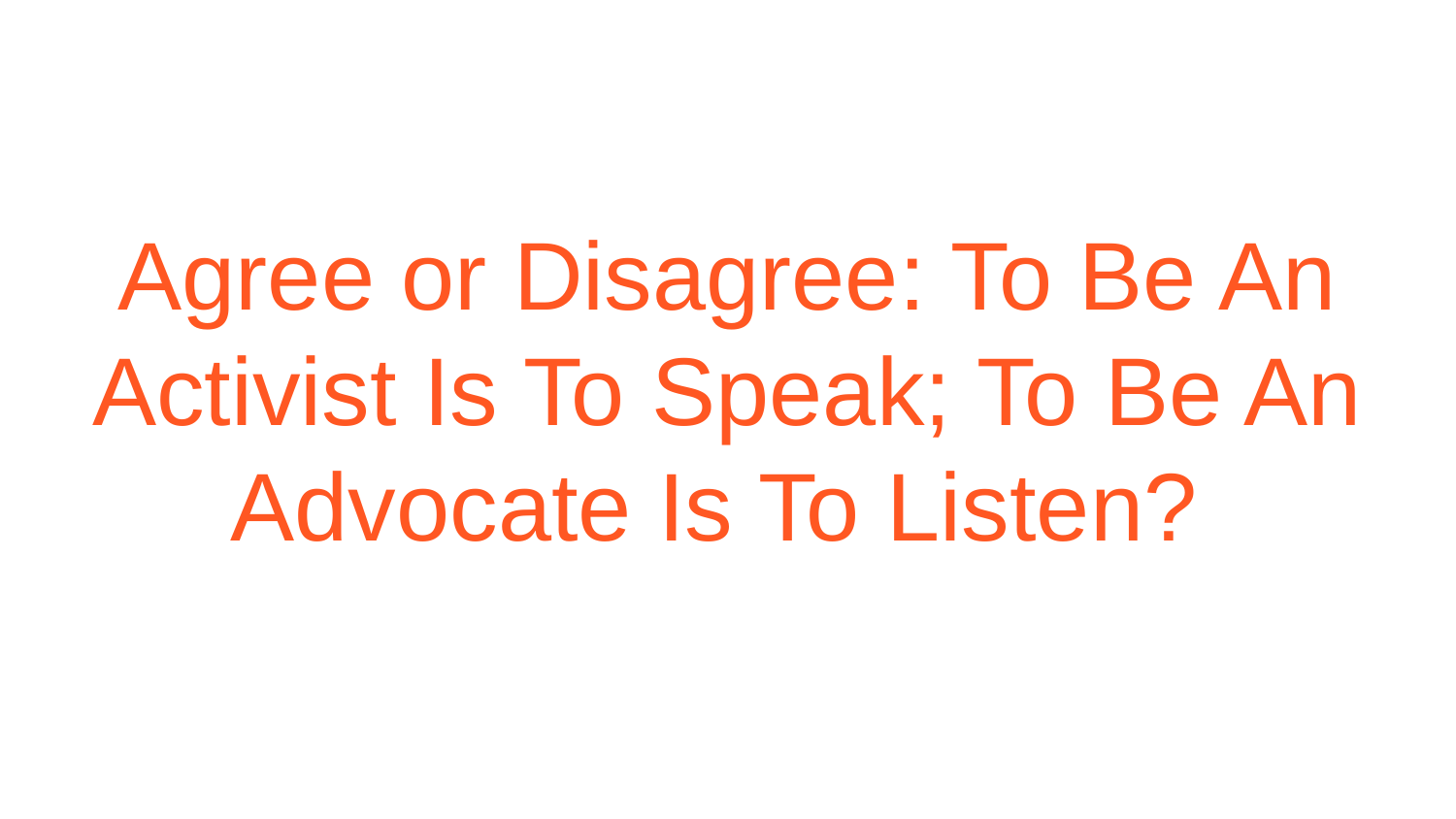

Agree or Disagree: To Be An Activist Is To Speak; To Be An Advocate Is To Listen?